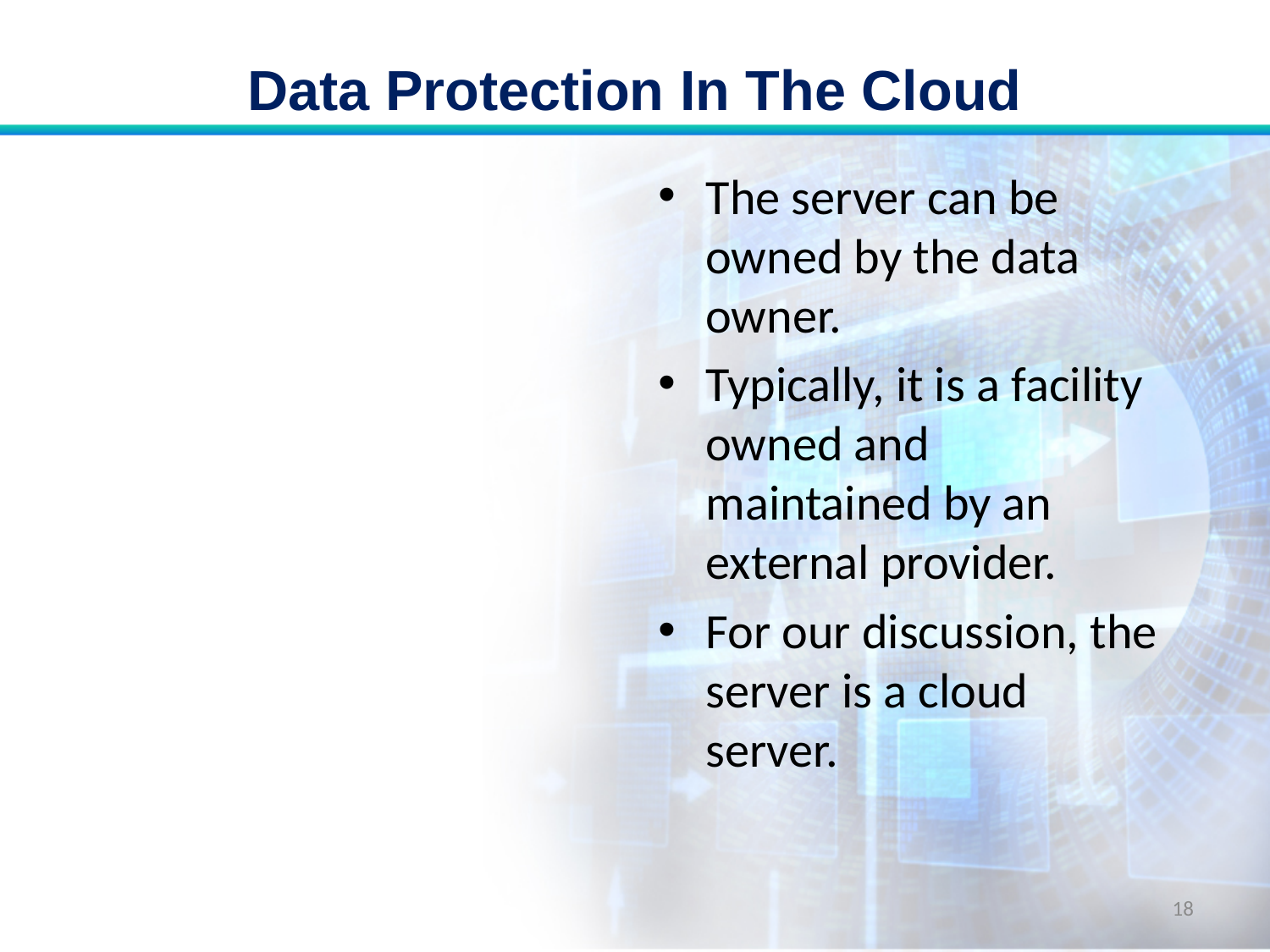

# Data Protection In The Cloud
The server can be owned by the data owner.
Typically, it is a facility owned and maintained by an external provider.
For our discussion, the server is a cloud server.
18